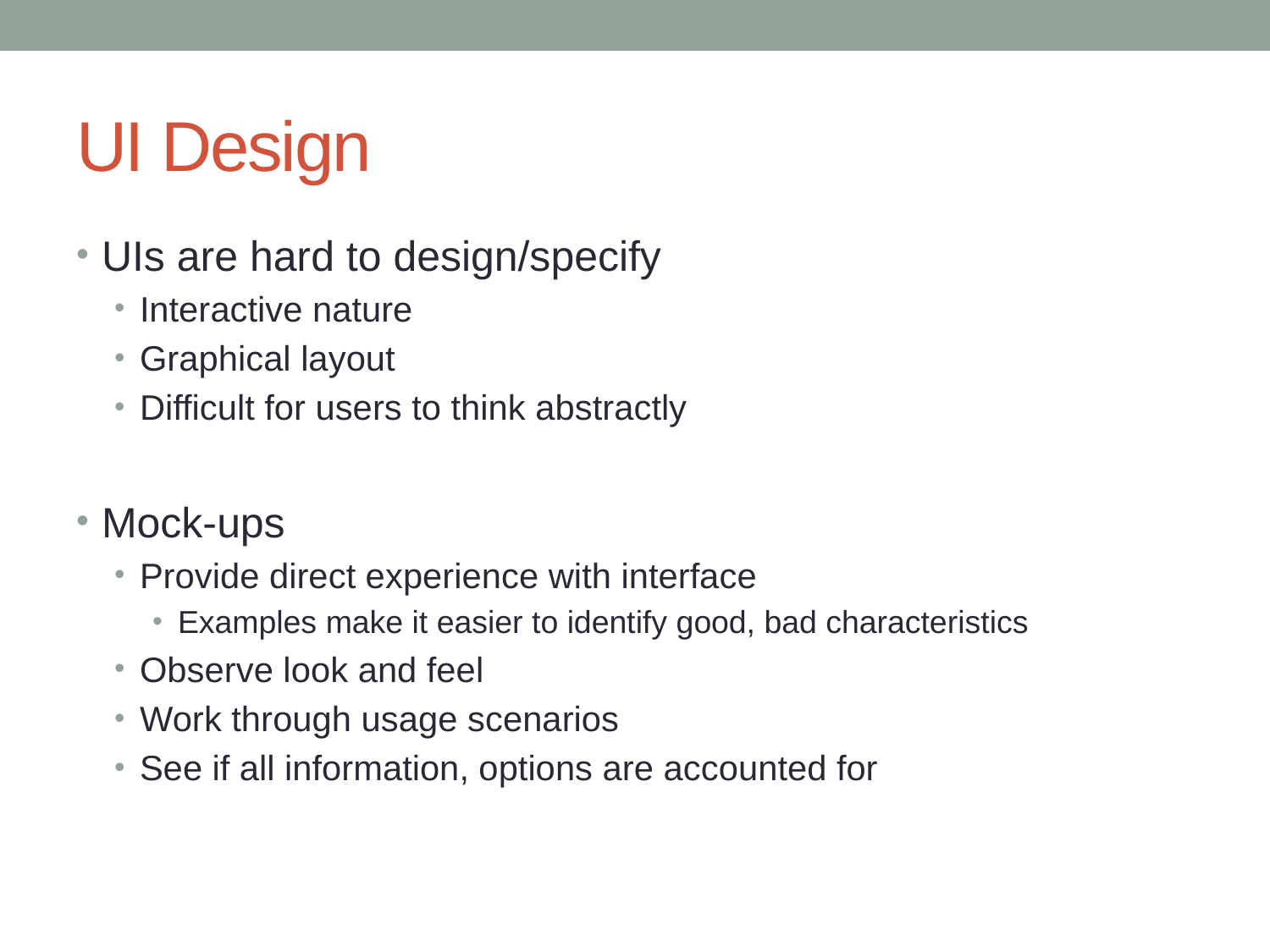

# UI Design
UIs are hard to design/specify
Interactive nature
Graphical layout
Difficult for users to think abstractly

Mock-ups
Provide direct experience with interface
Examples make it easier to identify good, bad characteristics
Observe look and feel
Work through usage scenarios
See if all information, options are accounted for